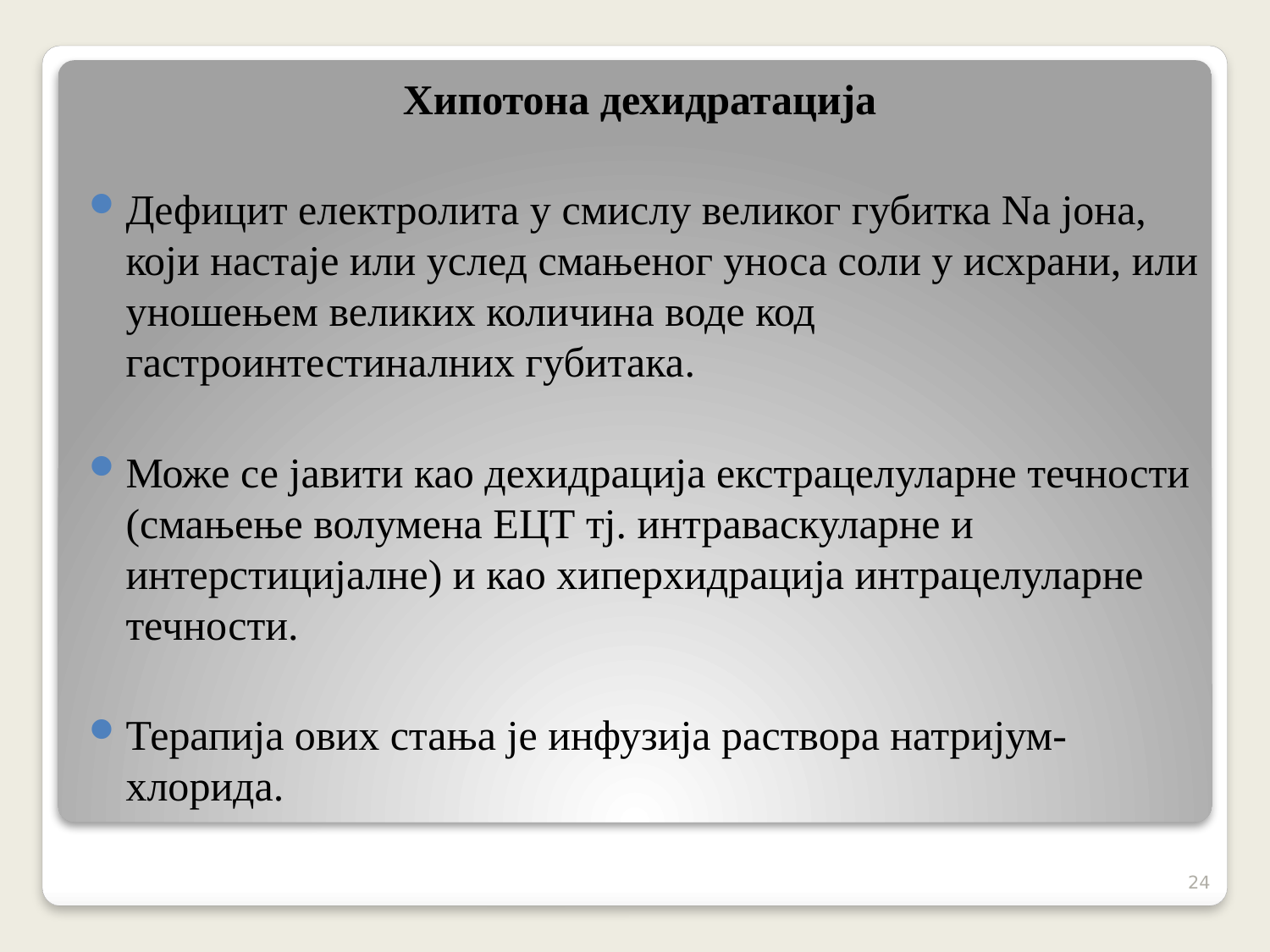

Хипотона дехидратација

Дефицит електролита у смислу великог губитка Na јона, који настаје или услед смањеног уноса соли у исхрани, или уношењем великих количина воде код гастроинтестиналних губитака.

Може се јавити као дехидрација екстрацелуларне течности (смањење волумена ЕЦТ тј. интраваскуларне и интерстицијалне) и као хиперхидрација интрацелуларне течности.

Терапија ових стања је инфузија раствора натријум-хлорида.
24